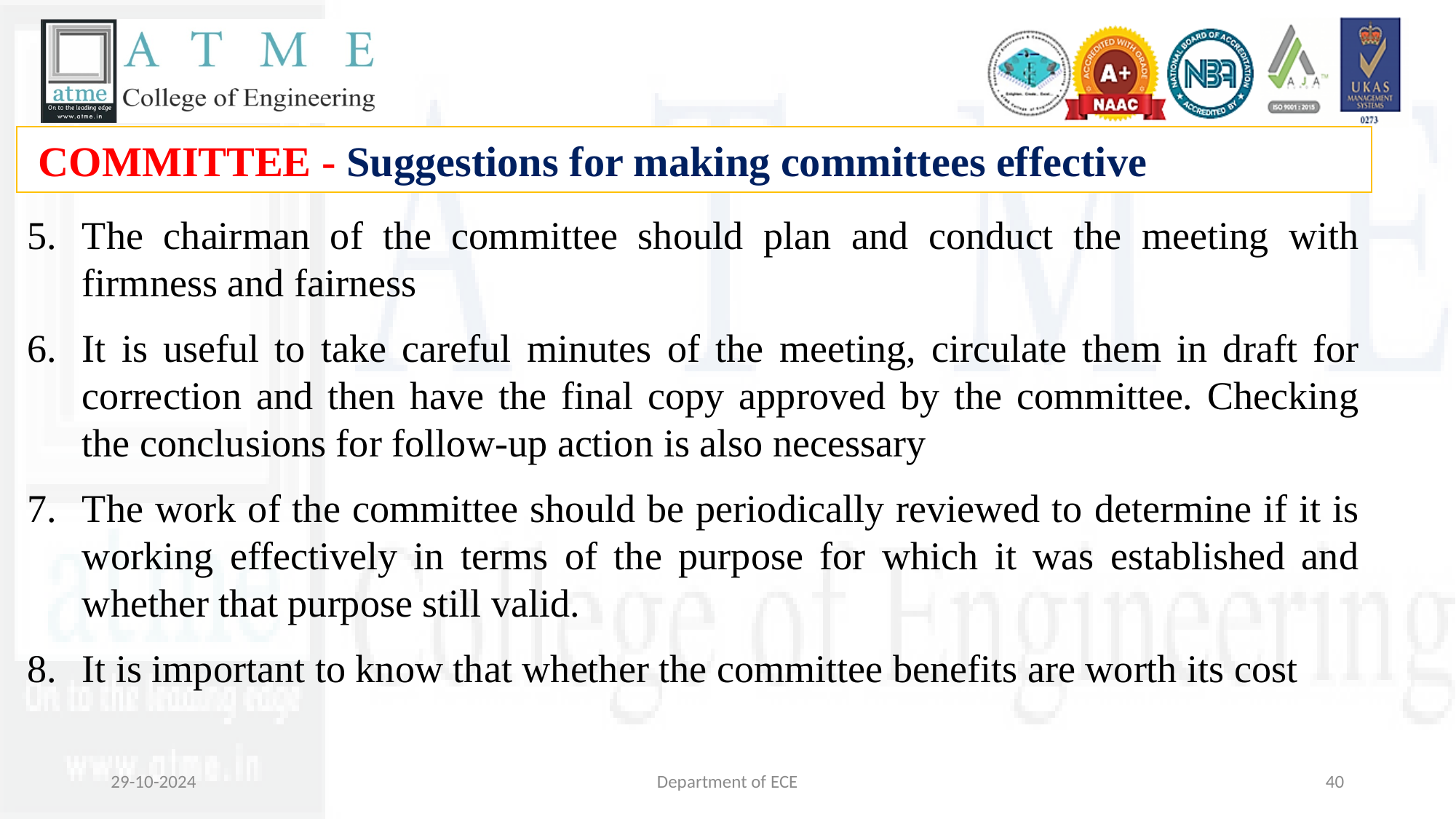

COMMITTEE - Suggestions for making committees effective
The chairman of the committee should plan and conduct the meeting with firmness and fairness
It is useful to take careful minutes of the meeting, circulate them in draft for correction and then have the final copy approved by the committee. Checking the conclusions for follow-up action is also necessary
The work of the committee should be periodically reviewed to determine if it is working effectively in terms of the purpose for which it was established and whether that purpose still valid.
It is important to know that whether the committee benefits are worth its cost
29-10-2024
Department of ECE
40